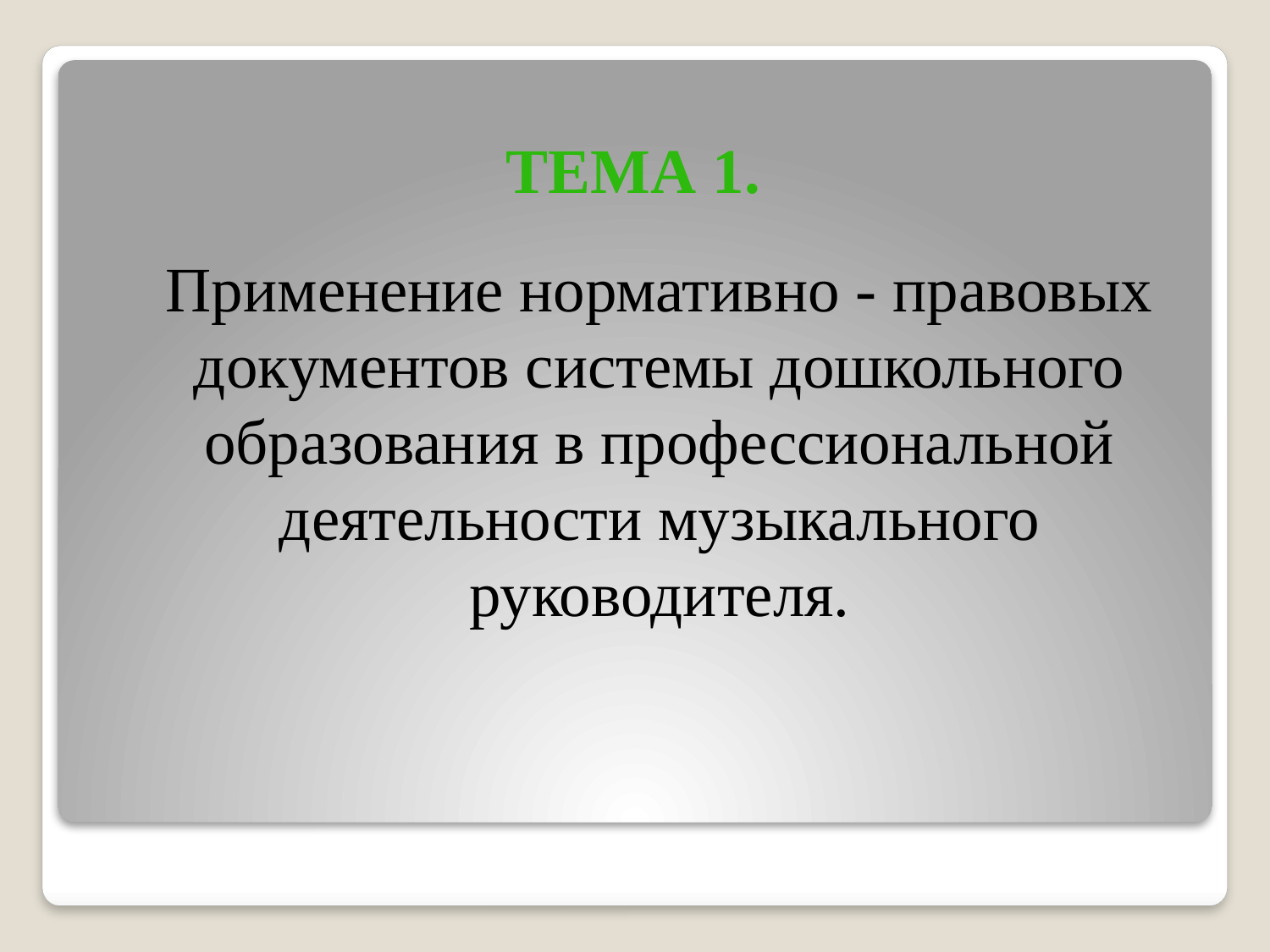

# Тема 1.
Применение нормативно - правовых документов системы дошкольного образования в профессиональной деятельности музыкального руководителя.